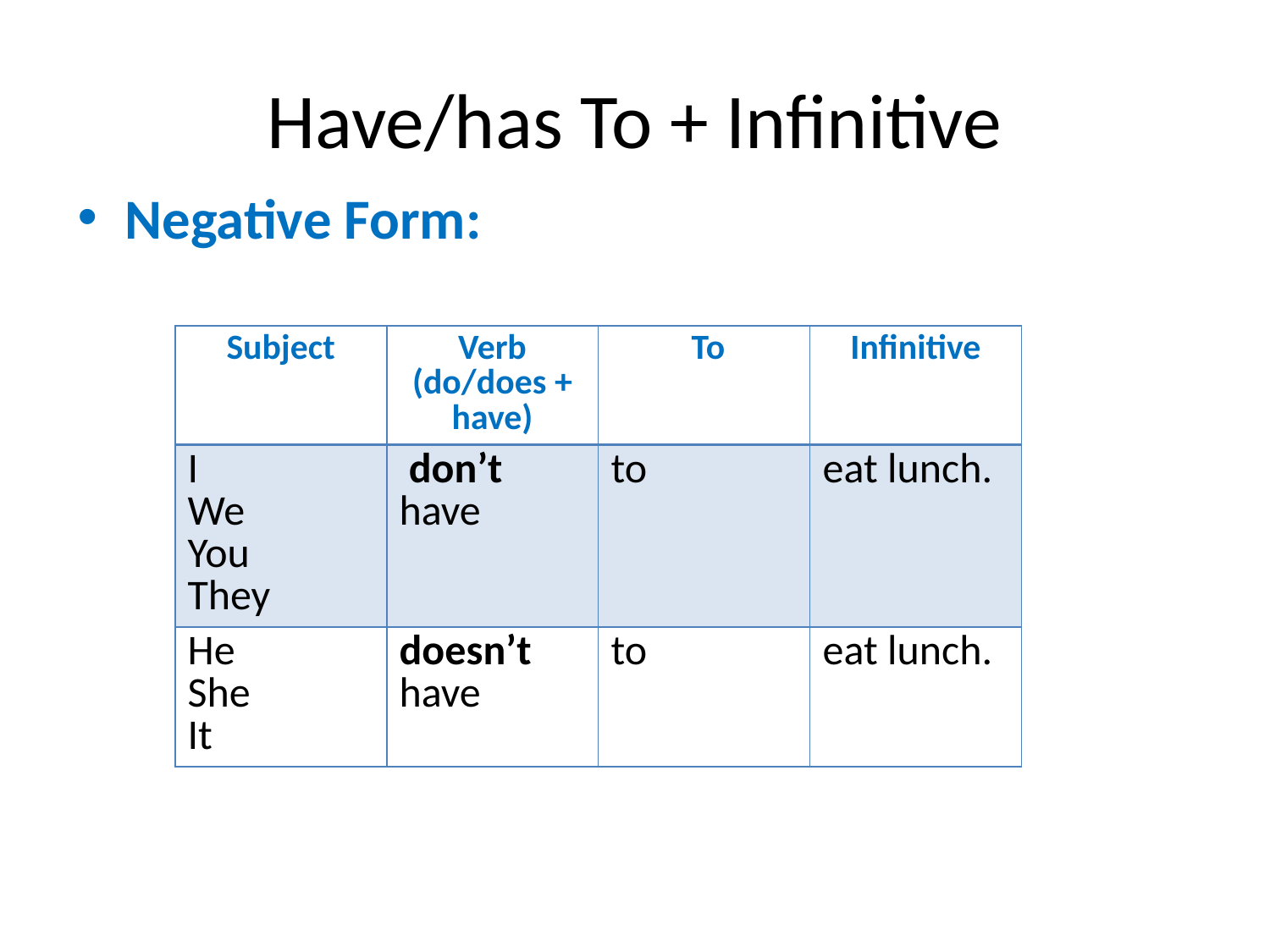

# Have/has To + Infinitive
Negative Form:

| Subject | Verb (do/does + have) | To | Infinitive |
| --- | --- | --- | --- |
| I We You They | don’t have | to | eat lunch. |
| He She It | doesn’t have | to | eat lunch. |